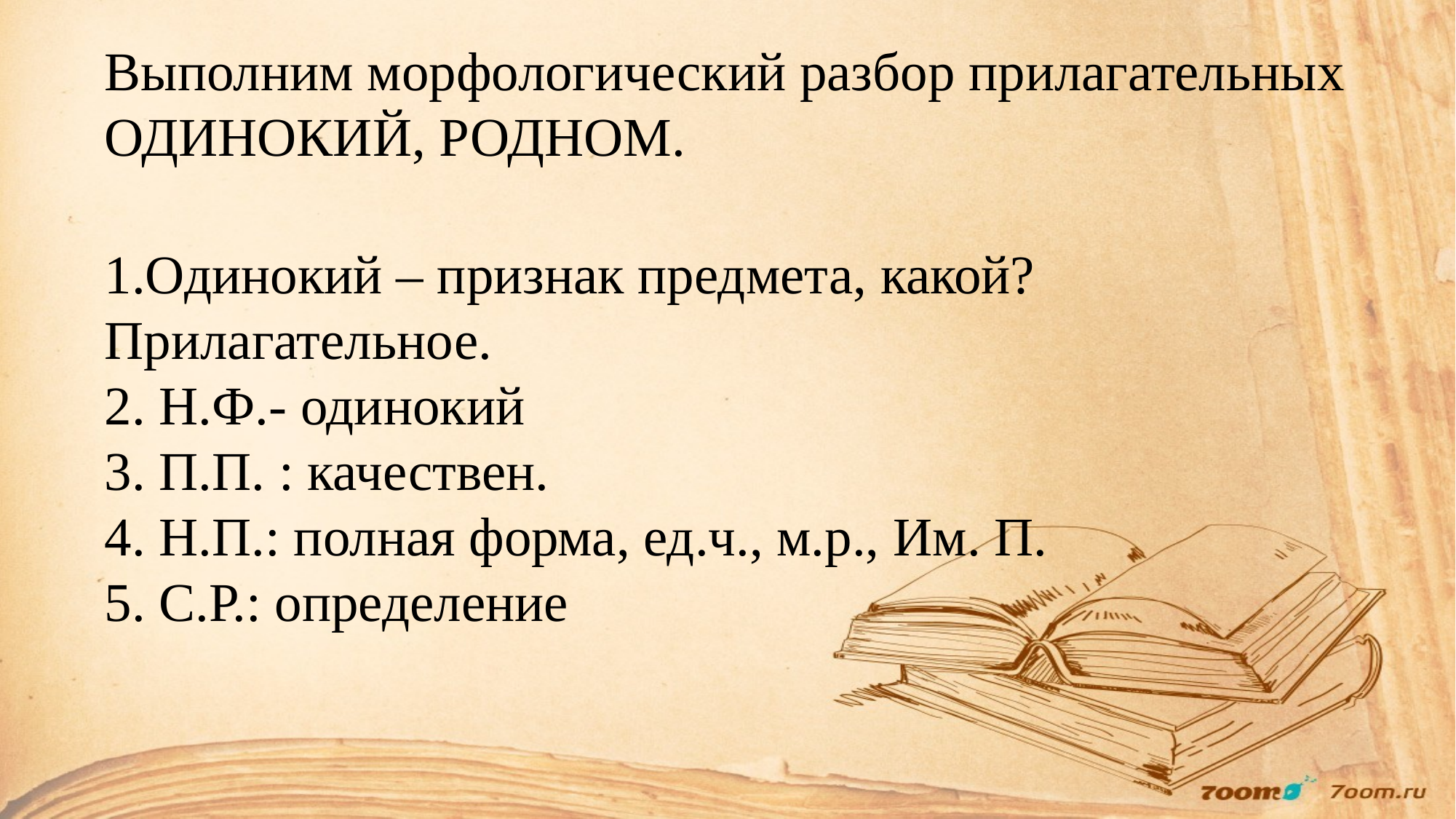

Выполним морфологический разбор прилагательных ОДИНОКИЙ, РОДНОМ.
1.Одинокий – признак предмета, какой? Прилагательное.
2. Н.Ф.- одинокий
3. П.П. : качествен.
4. Н.П.: полная форма, ед.ч., м.р., Им. П.
5. С.Р.: определение